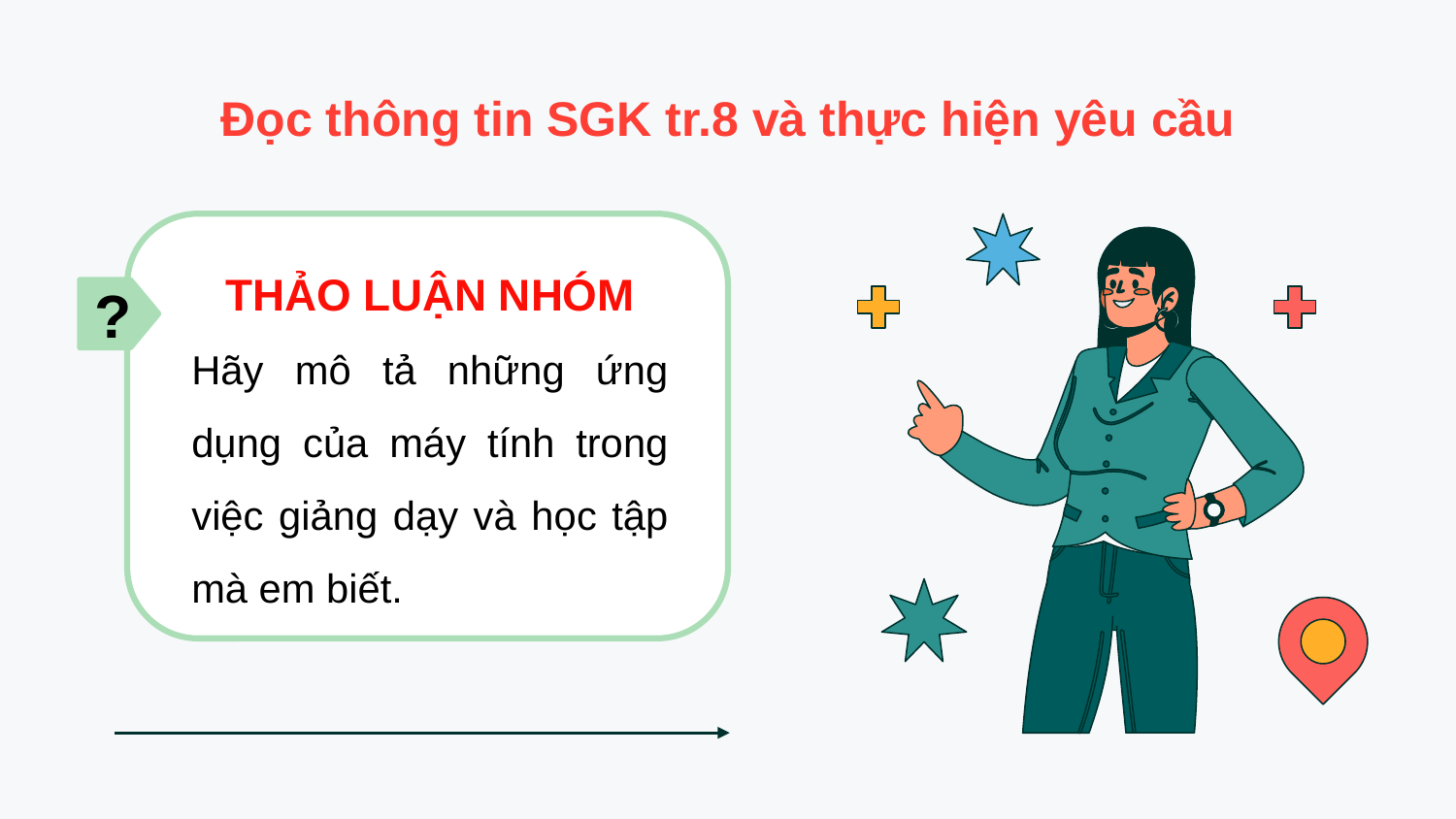

# Đọc thông tin SGK tr.8 và thực hiện yêu cầu

?

THẢO LUẬN NHÓM
Hãy mô tả những ứng dụng của máy tính trong việc giảng dạy và học tập mà em biết.